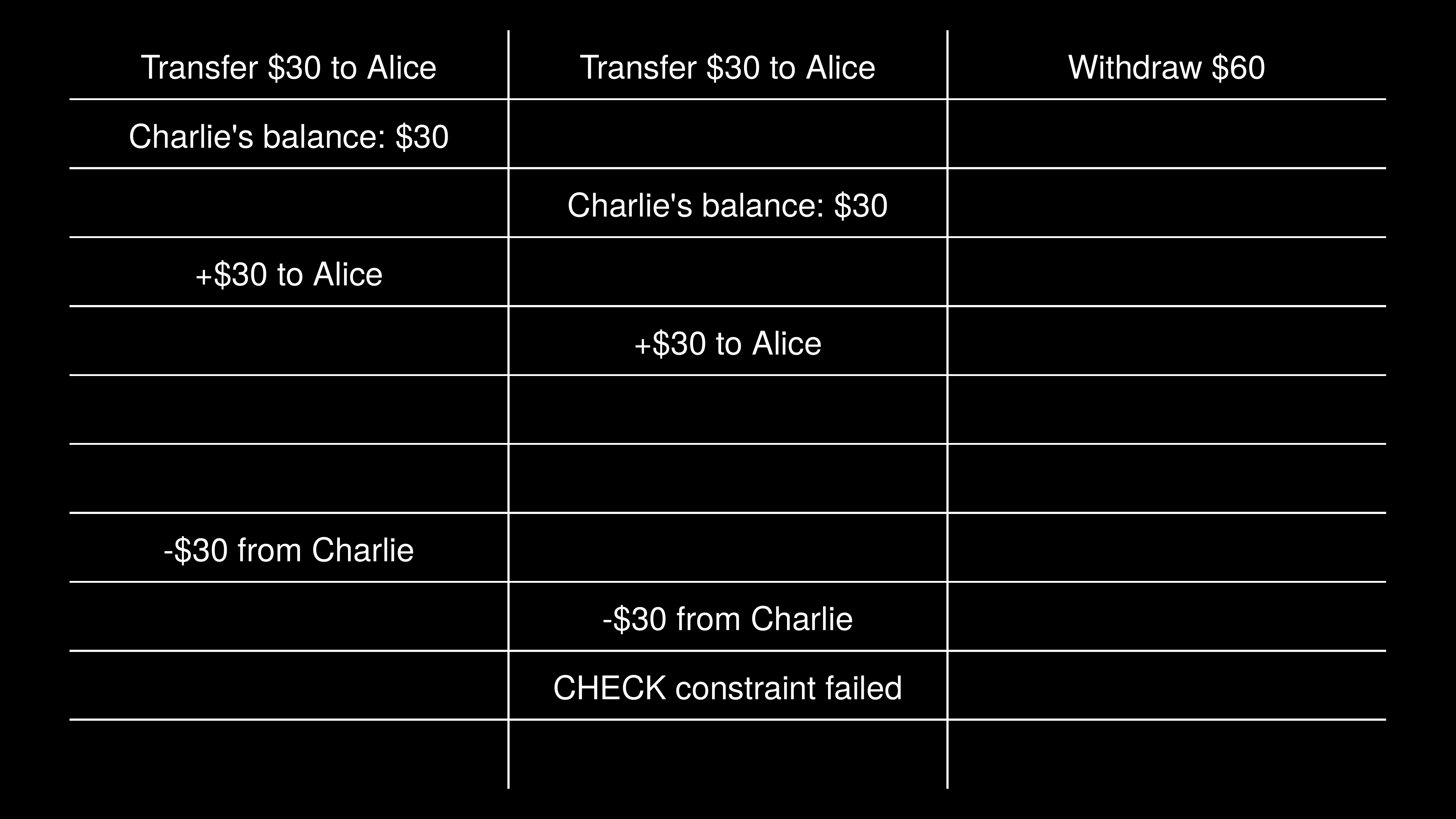

| Transfer $30 to Alice | Transfer $30 to Alice | Withdraw $60 |
| --- | --- | --- |
| Charlie's balance: $30 |  |  |
|  | Charlie's balance: $30 |  |
| +$30 to Alice |  |  |
|  | +$30 to Alice |  |
|  |  |  |
|  |  |  |
| -$30 from Charlie |  |  |
|  | -$30 from Charlie |  |
|  | CHECK constraint failed |  |
|  |  |  |